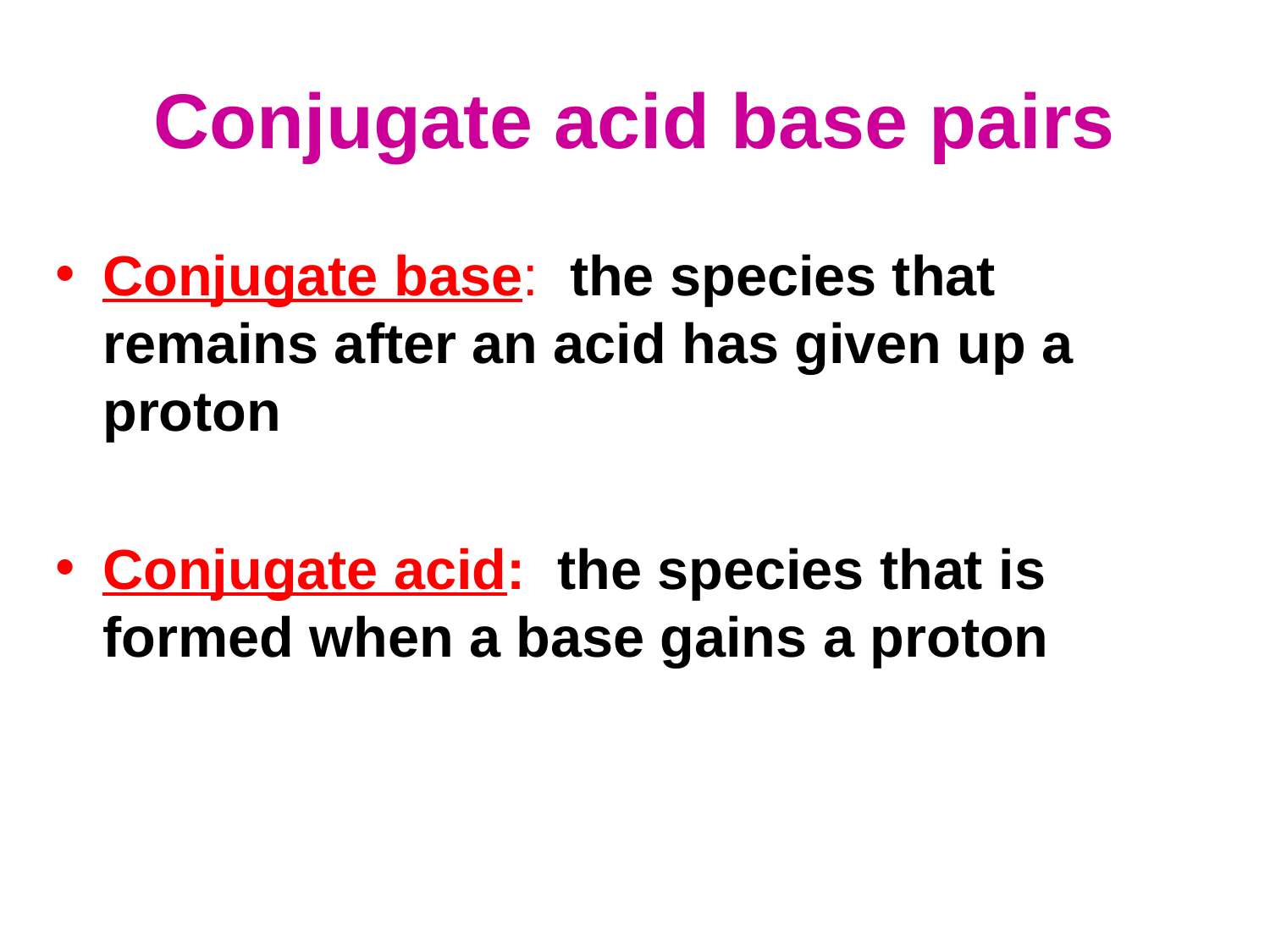

# Conjugate acid base pairs
Conjugate base:  the species that remains after an acid has given up a proton

Conjugate acid:  the species that is formed when a base gains a proton